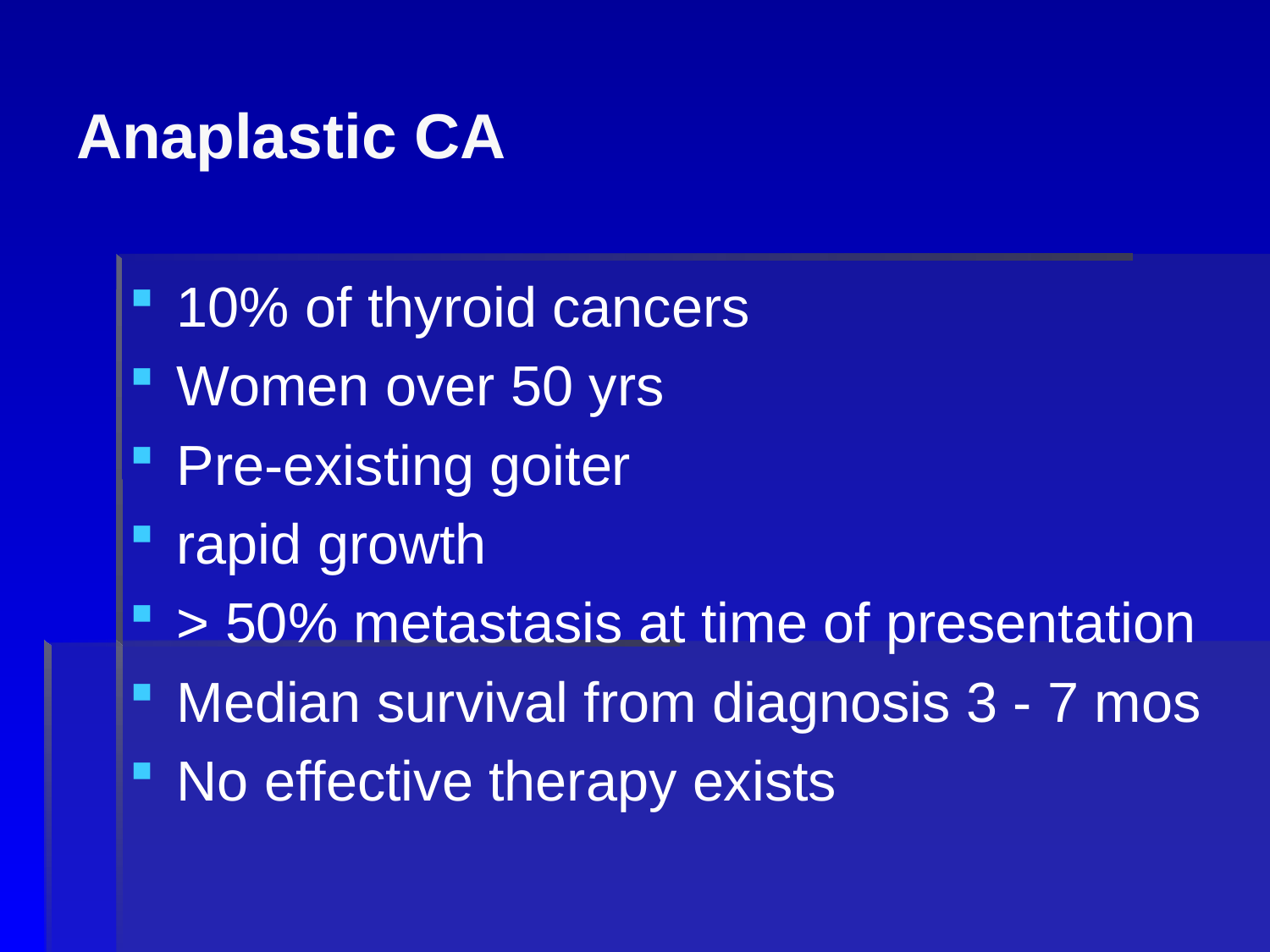

# Anaplastic CA
10% of thyroid cancers
Women over 50 yrs
Pre-existing goiter
rapid growth
> 50% metastasis at time of presentation
Median survival from diagnosis 3 - 7 mos
No effective therapy exists